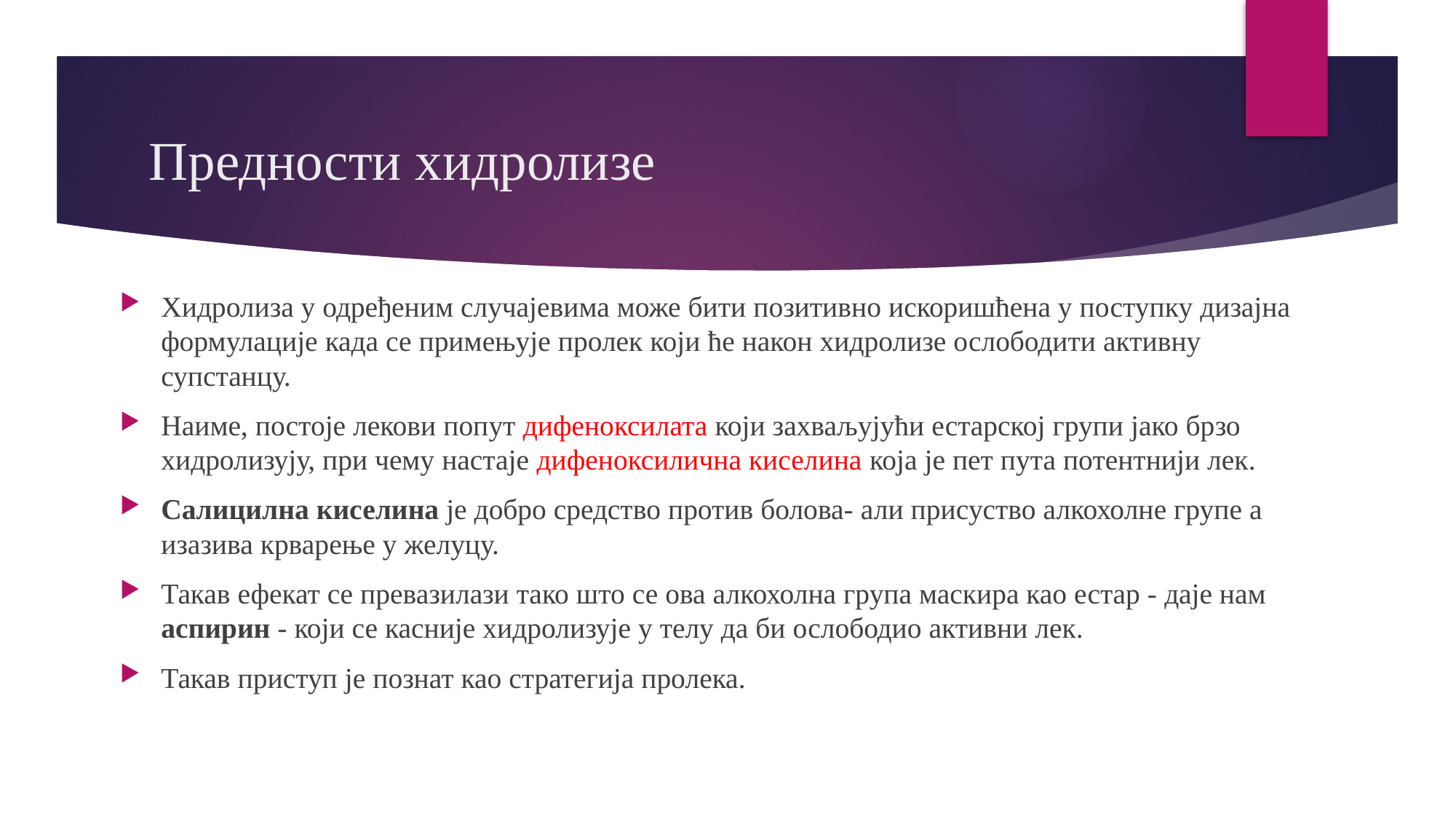

# Предности хидролизе
Хидролиза у одређеним случајевима може бити позитивно искоришћена у поступку дизајна формулације када се примењује пролек који ће након хидролизе ослободити активну супстанцу.
Наиме, постоје лекови попут дифеноксилата који захваљујући естарској групи јако брзо хидролизују, при чему настаје дифеноксилична киселина која је пет пута потентнији лек.
Салицилна киселина је добро средство против болова- али присуство алкохолне групе а изазива крварење у желуцу.
Такав ефекат се превазилази тако што се ова алкохолна група маскира као естар - даје нам аспирин - који се касније хидролизује у телу да би ослободио активни лек.
Такав приступ је познат као стратегија пролека.